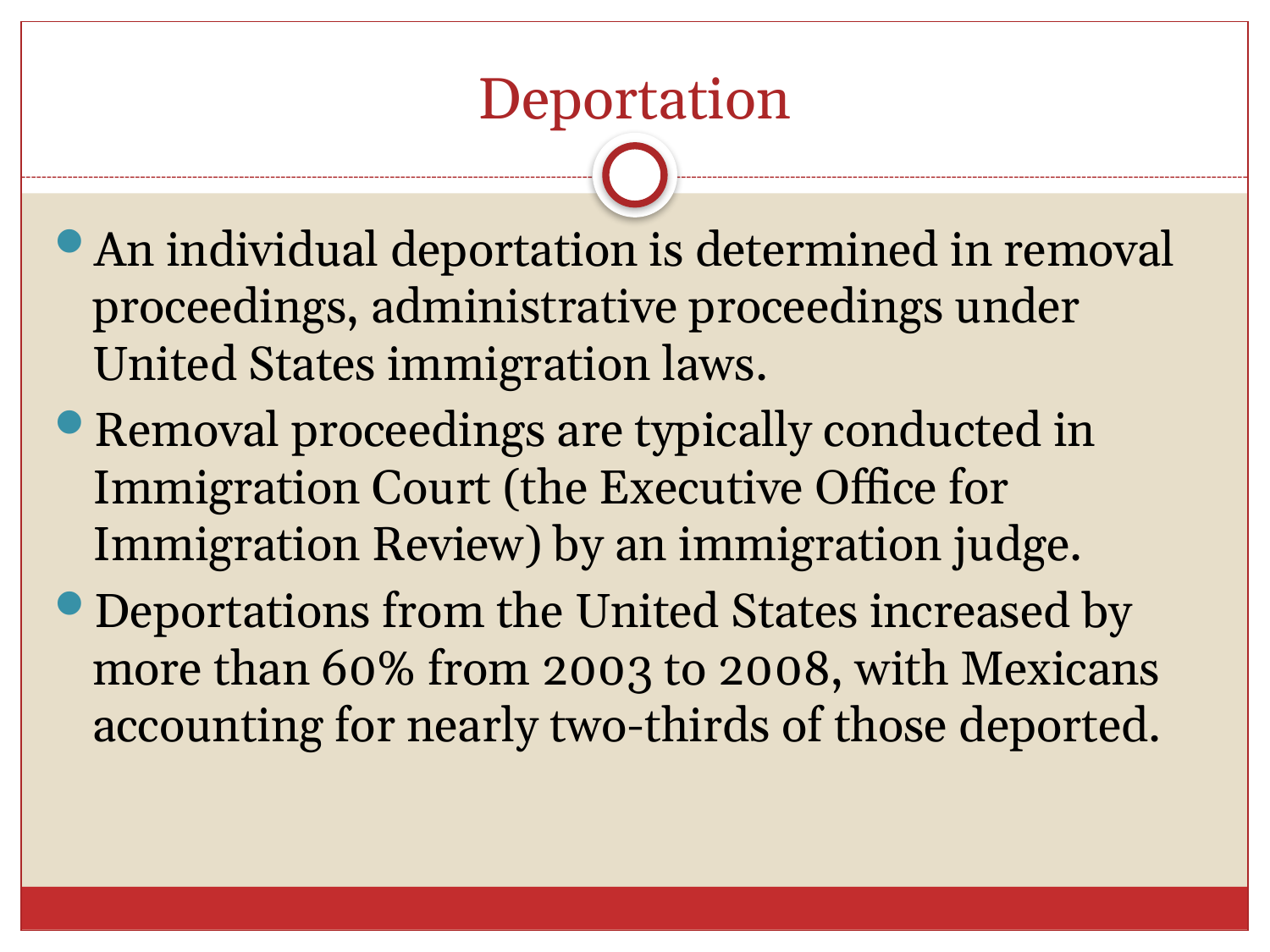

# Deportation
An individual deportation is determined in removal proceedings, administrative proceedings under United States immigration laws.
Removal proceedings are typically conducted in Immigration Court (the Executive Office for Immigration Review) by an immigration judge.
Deportations from the United States increased by more than 60% from 2003 to 2008, with Mexicans accounting for nearly two-thirds of those deported.